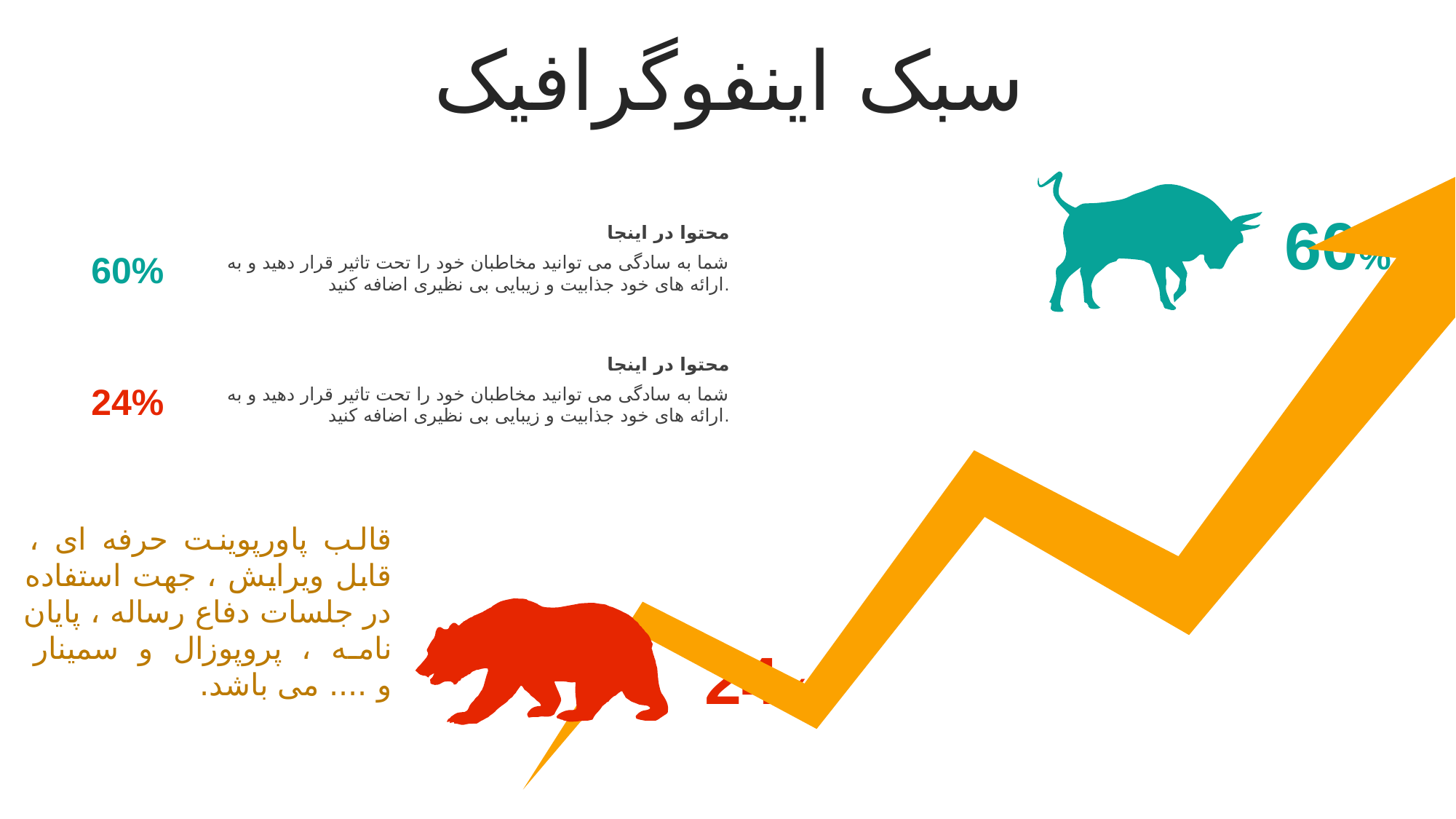

سبک اینفوگرافیک

60%
محتوا در اینجا
شما به سادگی می توانید مخاطبان خود را تحت تاثیر قرار دهید و به ارائه های خود جذابیت و زیبایی بی نظیری اضافه کنید.
60%
محتوا در اینجا
شما به سادگی می توانید مخاطبان خود را تحت تاثیر قرار دهید و به ارائه های خود جذابیت و زیبایی بی نظیری اضافه کنید.
24%
قالب پاورپوينت حرفه ای ، قابل ویرایش ، جهت استفاده در جلسات دفاع رساله ، پایان نامه ، پروپوزال و سمینار و .... می باشد.

24%